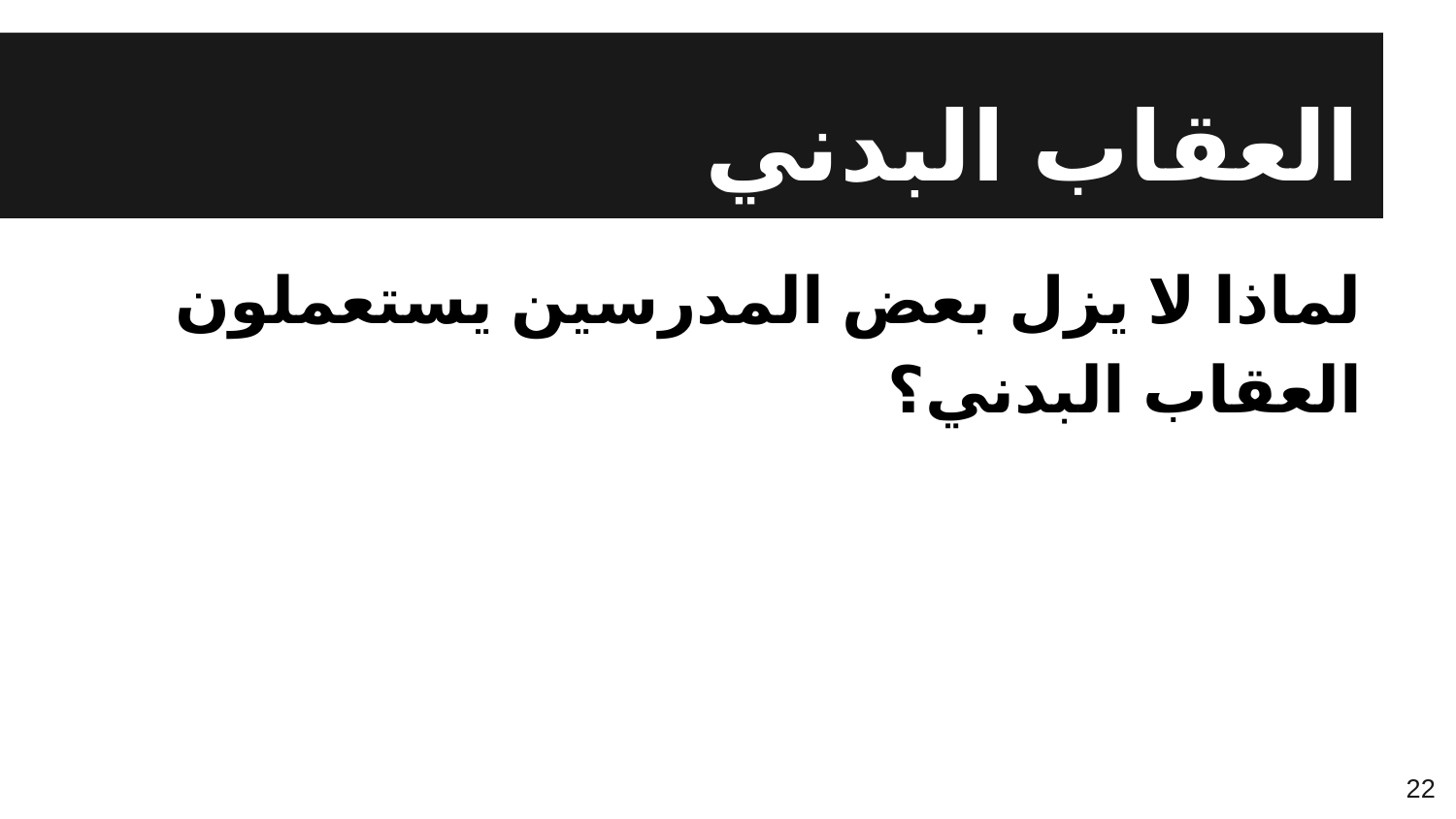

# العقاب البدني
لماذا لا يزل بعض المدرسين يستعملون العقاب البدني؟

22